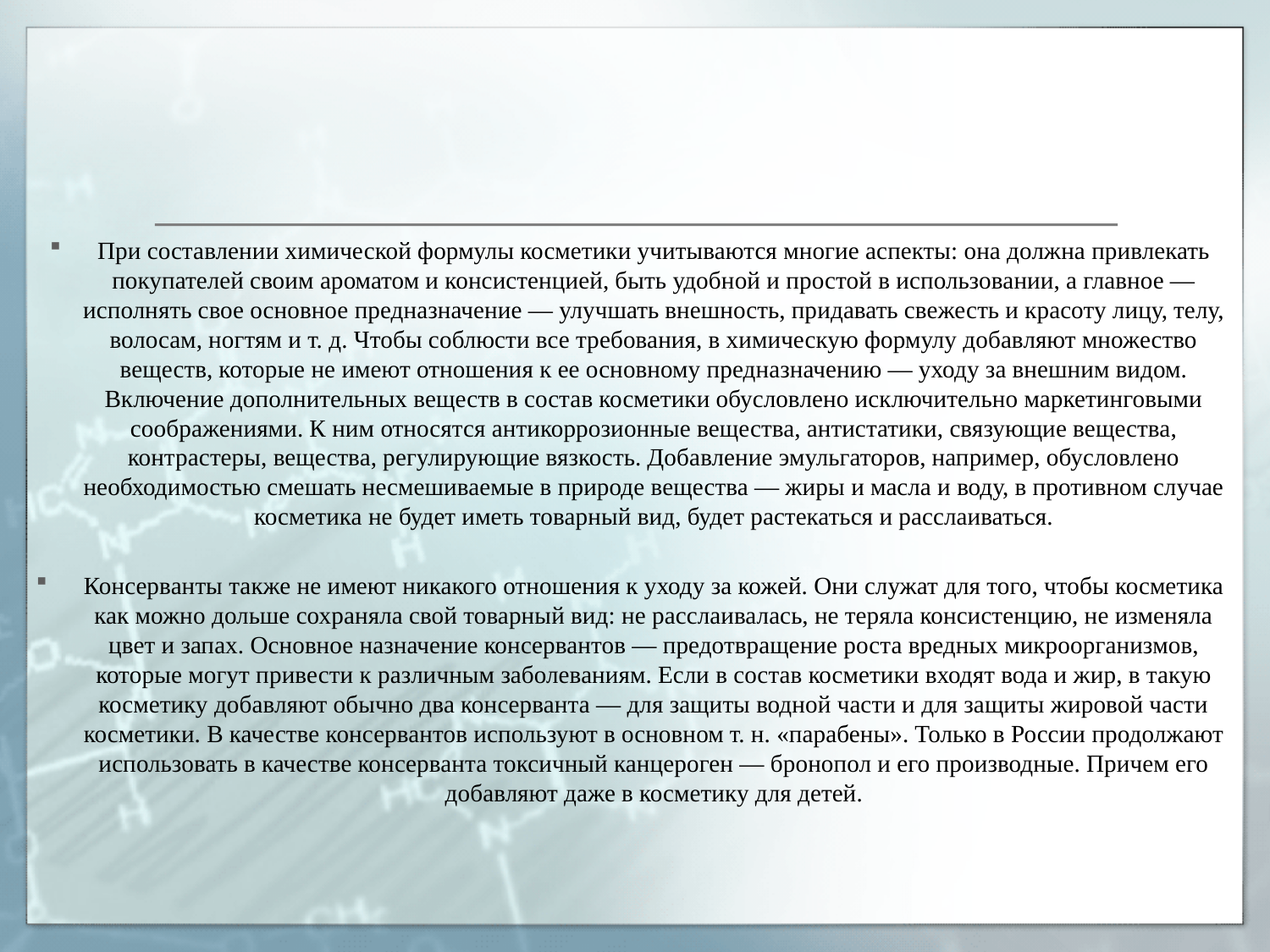

При составлении химической формулы косметики учитываются многие аспекты: она должна привлекать покупателей своим ароматом и консистенцией, быть удобной и простой в использовании, а главное — исполнять свое основное предназначение — улучшать внешность, придавать свежесть и красоту лицу, телу, волосам, ногтям и т. д. Чтобы соблюсти все требования, в химическую формулу добавляют множество веществ, которые не имеют отношения к ее основному предназначению — уходу за внешним видом. Включение дополнительных веществ в состав косметики обусловлено исключительно маркетинговыми соображениями. К ним относятся антикоррозионные вещества, антистатики, связующие вещества, контрастеры, вещества, регулирующие вязкость. Добавление эмульгаторов, например, обусловлено необходимостью смешать несмешиваемые в природе вещества — жиры и масла и воду, в противном случае косметика не будет иметь товарный вид, будет растекаться и расслаиваться.

Консерванты также не имеют никакого отношения к уходу за кожей. Они служат для того, чтобы косметика как можно дольше сохраняла свой товарный вид: не расслаивалась, не теряла консистенцию, не изменяла цвет и запах. Основное назначение консервантов — предотвращение роста вредных микроорганизмов, которые могут привести к различным заболеваниям. Если в состав косметики входят вода и жир, в такую косметику добавляют обычно два консерванта — для защиты водной части и для защиты жировой части косметики. В качестве консервантов используют в основном т. н. «парабены». Только в России продолжают использовать в качестве консерванта токсичный канцероген — бронопол и его производные. Причем его добавляют даже в косметику для детей.